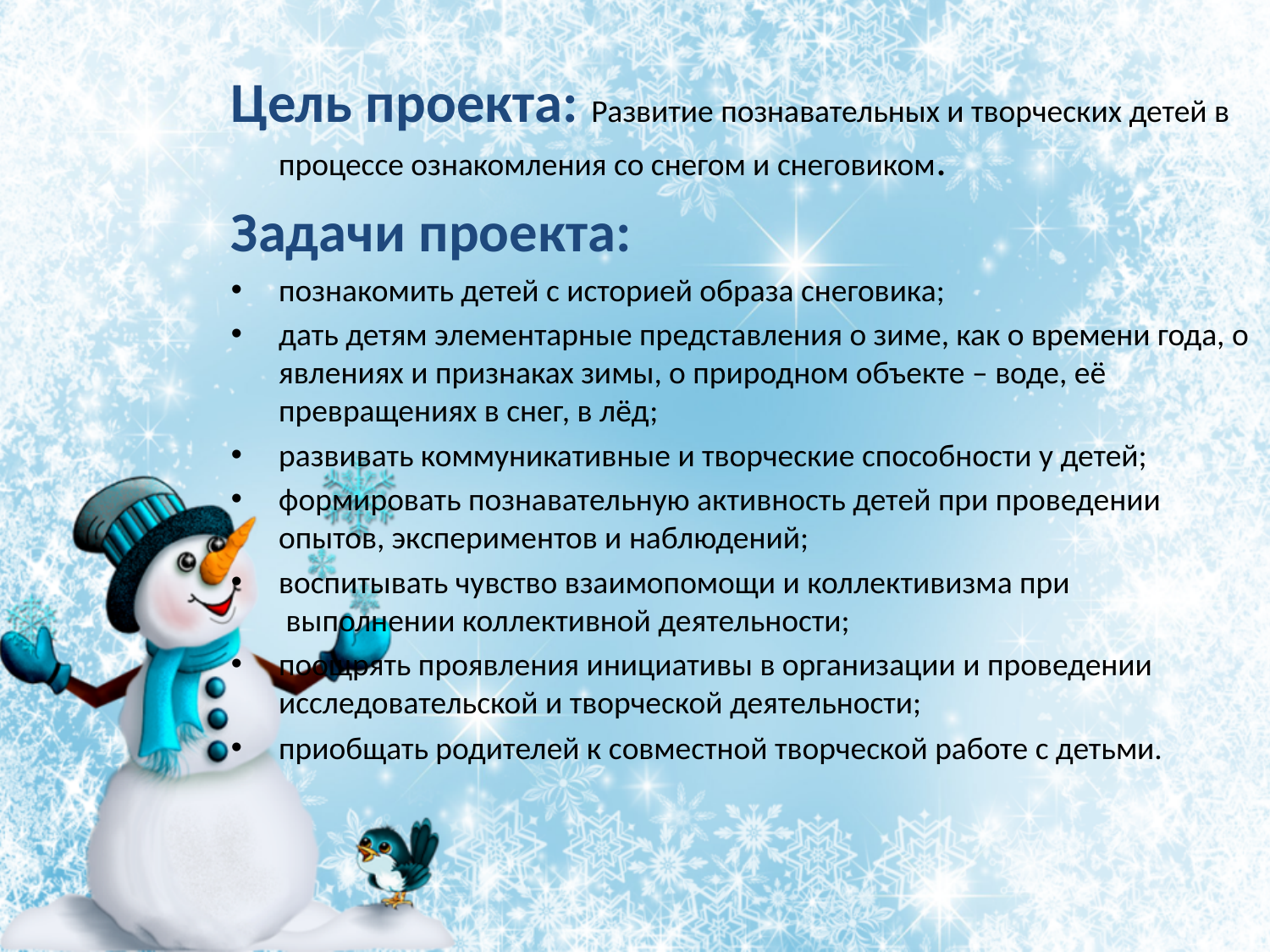

Цель проекта: Развитие познавательных и творческих детей в процессе ознакомления со снегом и снеговиком.
Задачи проекта:
познакомить детей с историей образа снеговика;
дать детям элементарные представления о зиме, как о времени года, о явлениях и признаках зимы, о природном объекте – воде, её превращениях в снег, в лёд;
развивать коммуникативные и творческие способности у детей;
формировать познавательную активность детей при проведении опытов, экспериментов и наблюдений;
воспитывать чувство взаимопомощи и коллективизма при
 выполнении коллективной деятельности;
поощрять проявления инициативы в организации и проведении
исследовательской и творческой деятельности;
приобщать родителей к совместной творческой работе с детьми.